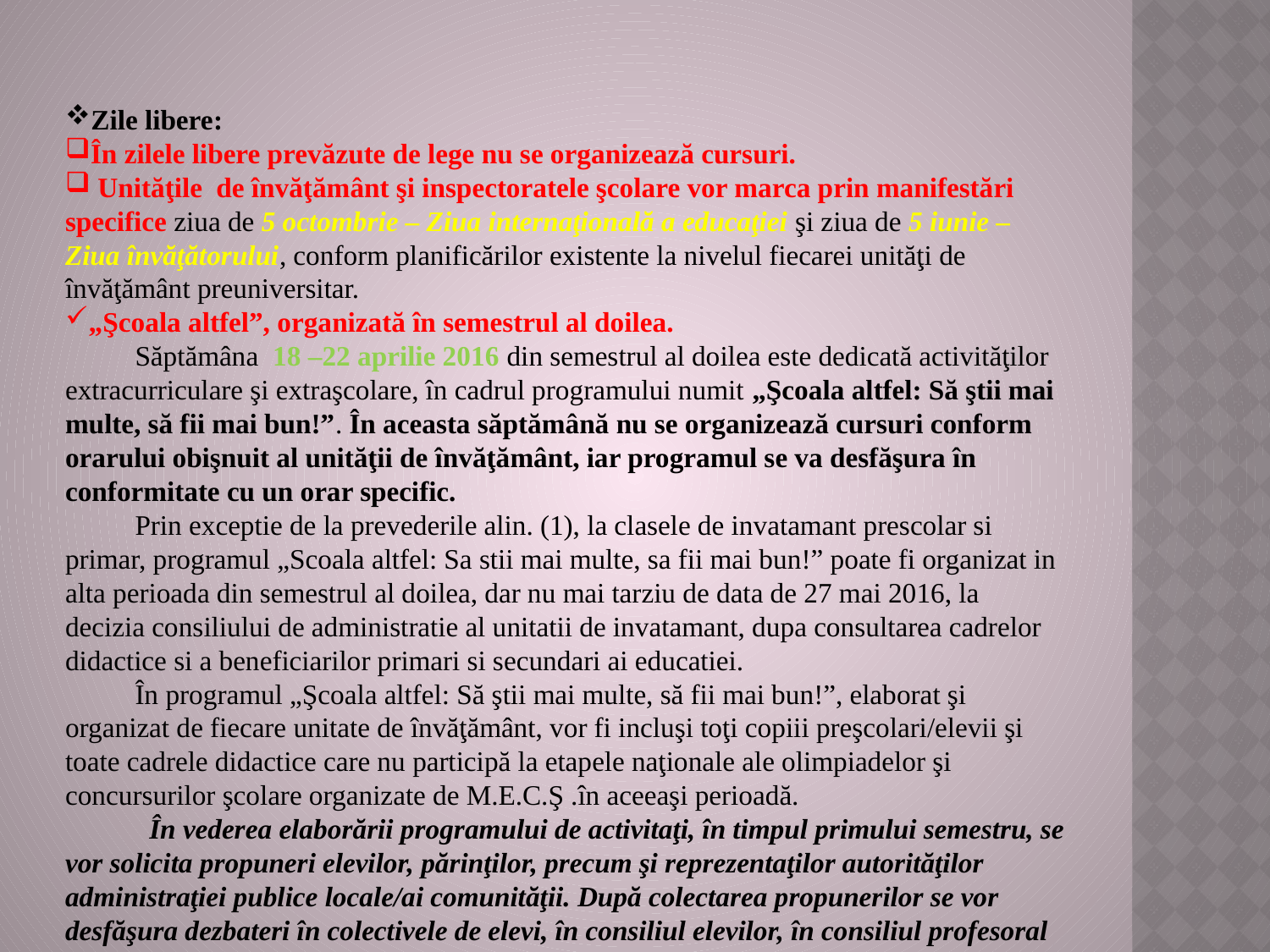

Zile libere:
În zilele libere prevăzute de lege nu se organizează cursuri.
 Unităţile  de învăţământ şi inspectoratele şcolare vor marca prin manifestări specifice ziua de 5 octombrie – Ziua internaţională a educaţiei şi ziua de 5 iunie – Ziua învăţătorului, conform planificărilor existente la nivelul fiecarei unităţi de învăţământ preuniversitar.
„Şcoala altfel”, organizată în semestrul al doilea.
          Săptămâna  18 –22 aprilie 2016 din semestrul al doilea este dedicată activităţilor extracurriculare şi extraşcolare, în cadrul programului numit „Şcoala altfel: Să ştii mai multe, să fii mai bun!”. În aceasta săptămână nu se organizează cursuri conform orarului obişnuit al unităţii de învăţământ, iar programul se va desfăşura în conformitate cu un orar specific.
          Prin exceptie de la prevederile alin. (1), la clasele de invatamant prescolar si primar, programul „Scoala altfel: Sa stii mai multe, sa fii mai bun!” poate fi organizat in alta perioada din semestrul al doilea, dar nu mai tarziu de data de 27 mai 2016, la decizia consiliului de administratie al unitatii de invatamant, dupa consultarea cadrelor didactice si a beneficiarilor primari si secundari ai educatiei.
          În programul „Şcoala altfel: Să ştii mai multe, să fii mai bun!”, elaborat şi organizat de fiecare unitate de învăţământ, vor fi incluşi toţi copiii preşcolari/elevii şi toate cadrele didactice care nu participă la etapele naţionale ale olimpiadelor şi concursurilor şcolare organizate de M.E.C.Ş .în aceeaşi perioadă.
            În vederea elaborării programului de activitaţi, în timpul primului semestru, se vor solicita propuneri elevilor, părinţilor, precum şi reprezentaţilor autorităţilor administraţiei publice locale/ai comunităţii. După colectarea propunerilor se vor desfăşura dezbateri în colectivele de elevi, în consiliul elevilor, în consiliul profesoral şi în comitetul reprezentativ al părinţilor, în vederea adoptării programului agreat de majoritatea elevilor şi a cadrelor didactice. Modalitatea de selecţie a activităţilor propuse se decide la nivelul unităţilor de învăţământ şi presupune implicarea, în egală măsură, a elevilor, a cadrelor didactice, a părinţilor, astfel încât proiectele şi